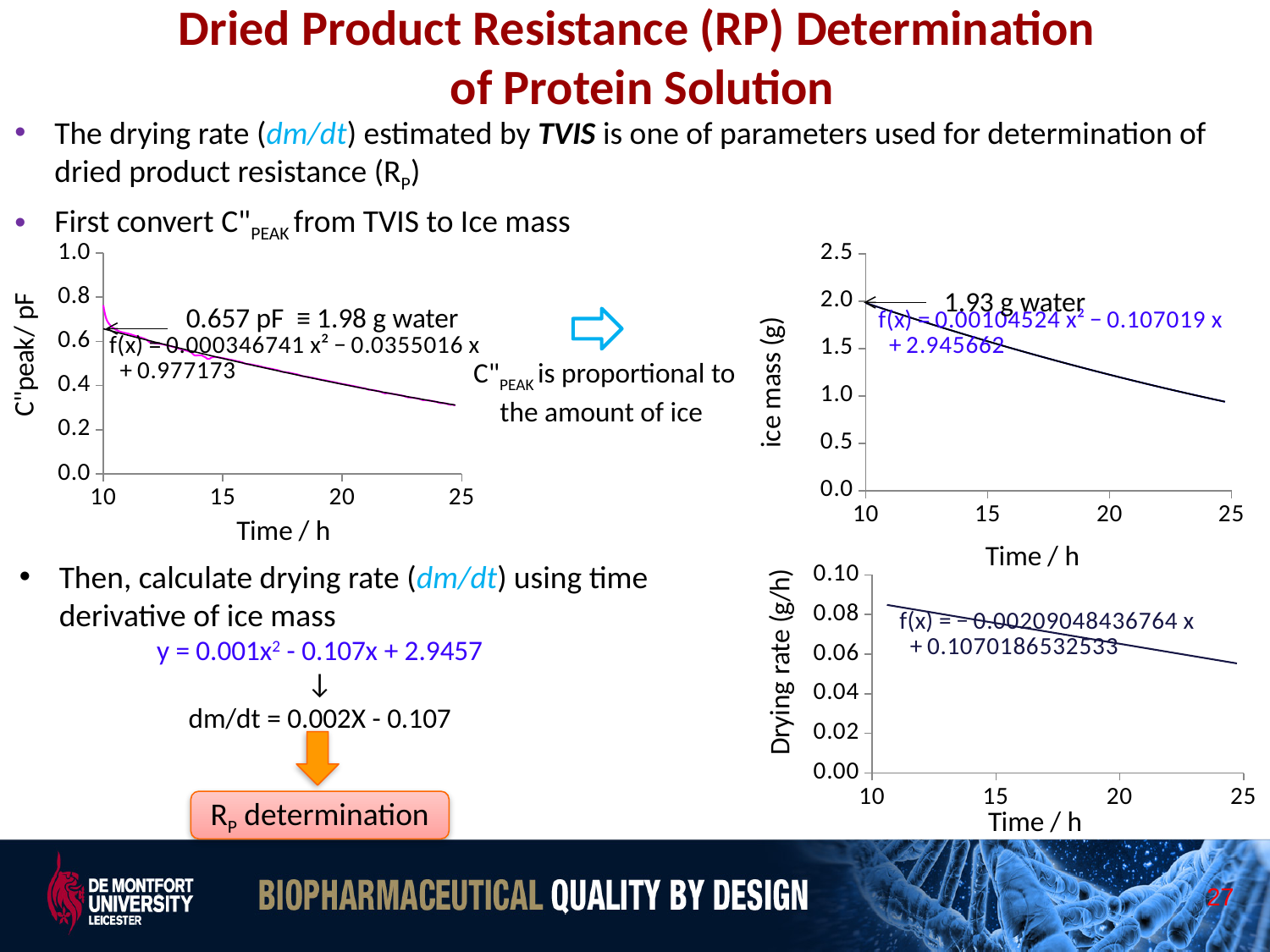

# Dried Product Resistance (RP) Determination of Protein Solution
The drying rate (dm/dt) estimated by TVIS is one of parameters used for determination of dried product resistance (RP)
First convert C"PEAK from TVIS to Ice mass

### Chart

| Category |  |  |
|---|---|---|

### Chart

| Category |  |  |
|---|---|---|
1.93 g water
0.657 pF  ≡ 1.98 g water

C"PEAK is proportional to the amount of ice
Then, calculate drying rate (dm/dt) using time derivative of ice mass

### Chart

| Category |  |
|---|---|
y = 0.001x2 - 0.107x + 2.9457
↓
dm/dt = 0.002X - 0.107

RP determination